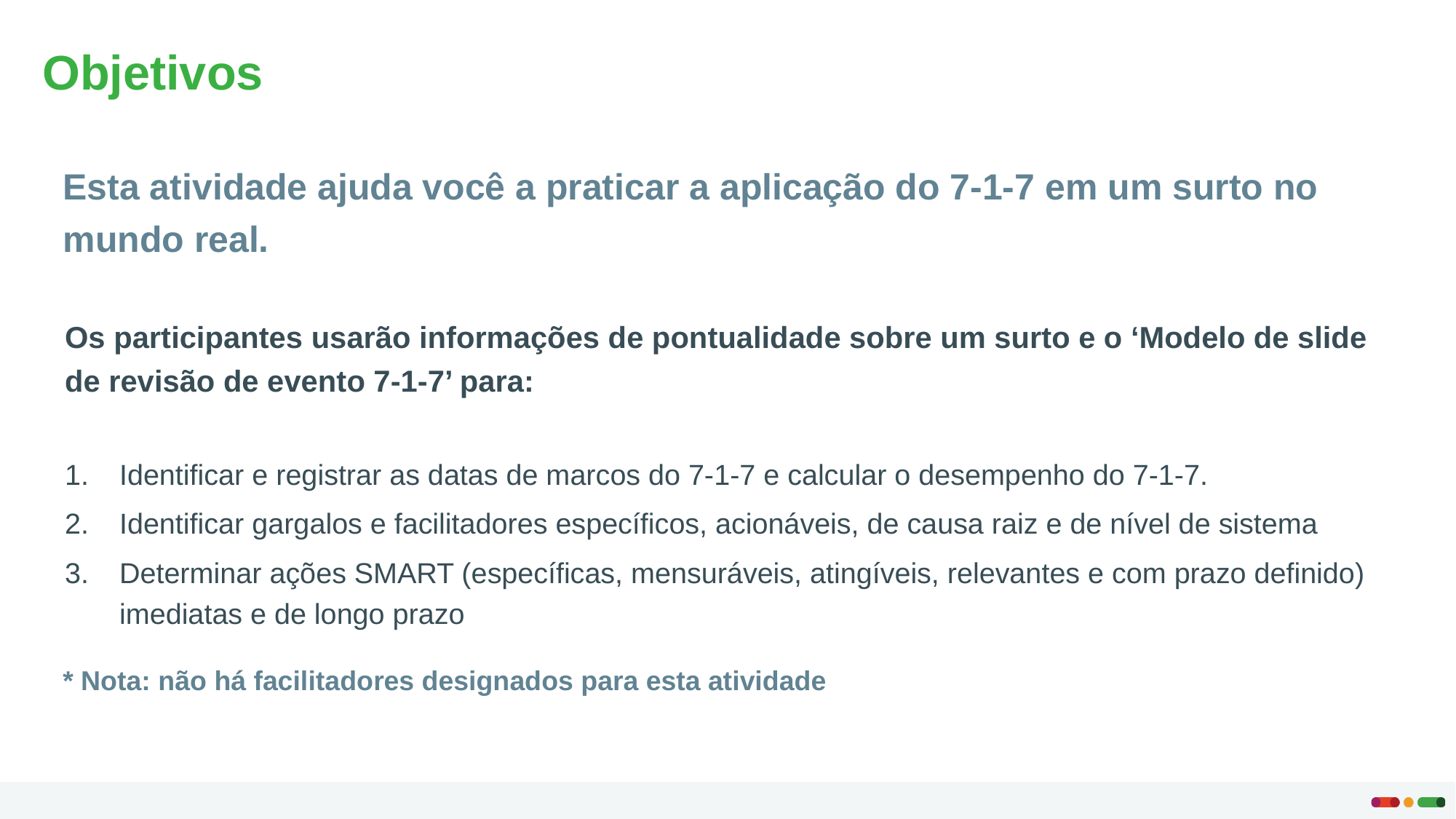

Objetivos
Esta atividade ajuda você a praticar a aplicação do 7-1-7 em um surto no mundo real.
Os participantes usarão informações de pontualidade sobre um surto e o ‘Modelo de slide de revisão de evento 7-1-7’ para:
Identificar e registrar as datas de marcos do 7-1-7 e calcular o desempenho do 7-1-7.
Identificar gargalos e facilitadores específicos, acionáveis, de causa raiz e de nível de sistema
Determinar ações SMART (específicas, mensuráveis, atingíveis, relevantes e com prazo definido) imediatas e de longo prazo

* Nota: não há facilitadores designados para esta atividade